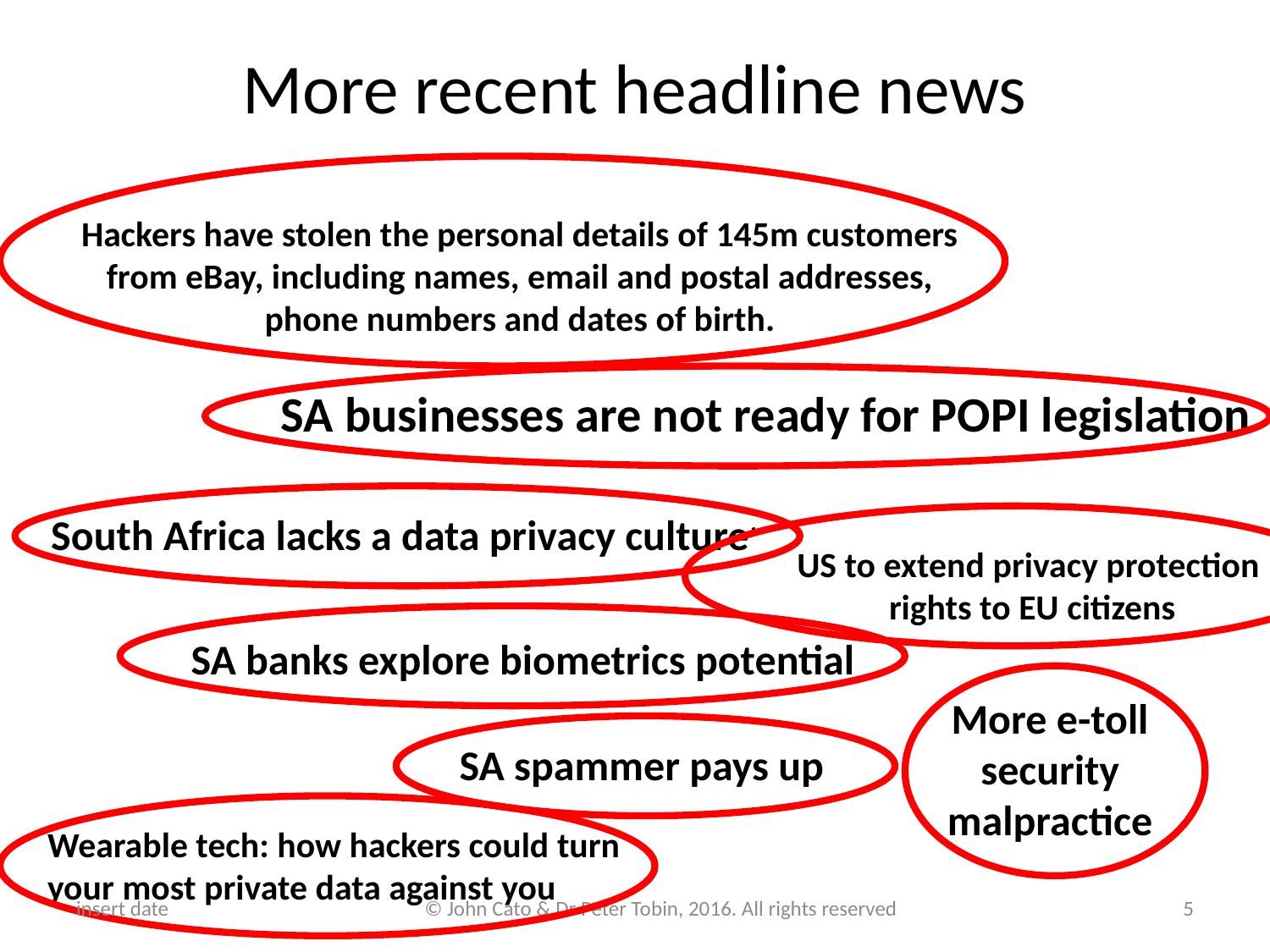

# More recent headline news

Hackers have stolen the personal details of 145m customers from eBay, including names, email and postal addresses, phone numbers and dates of birth.

SA businesses are not ready for POPI legislation

South Africa lacks a data privacy culture’

US to extend privacy protection
rights to EU citizens

SA banks explore biometrics potential

More e-toll security malpractice

SA spammer pays up

Wearable tech: how hackers could turn your most private data against you
insert date
© John Cato & Dr Peter Tobin, 2016. All rights reserved
5